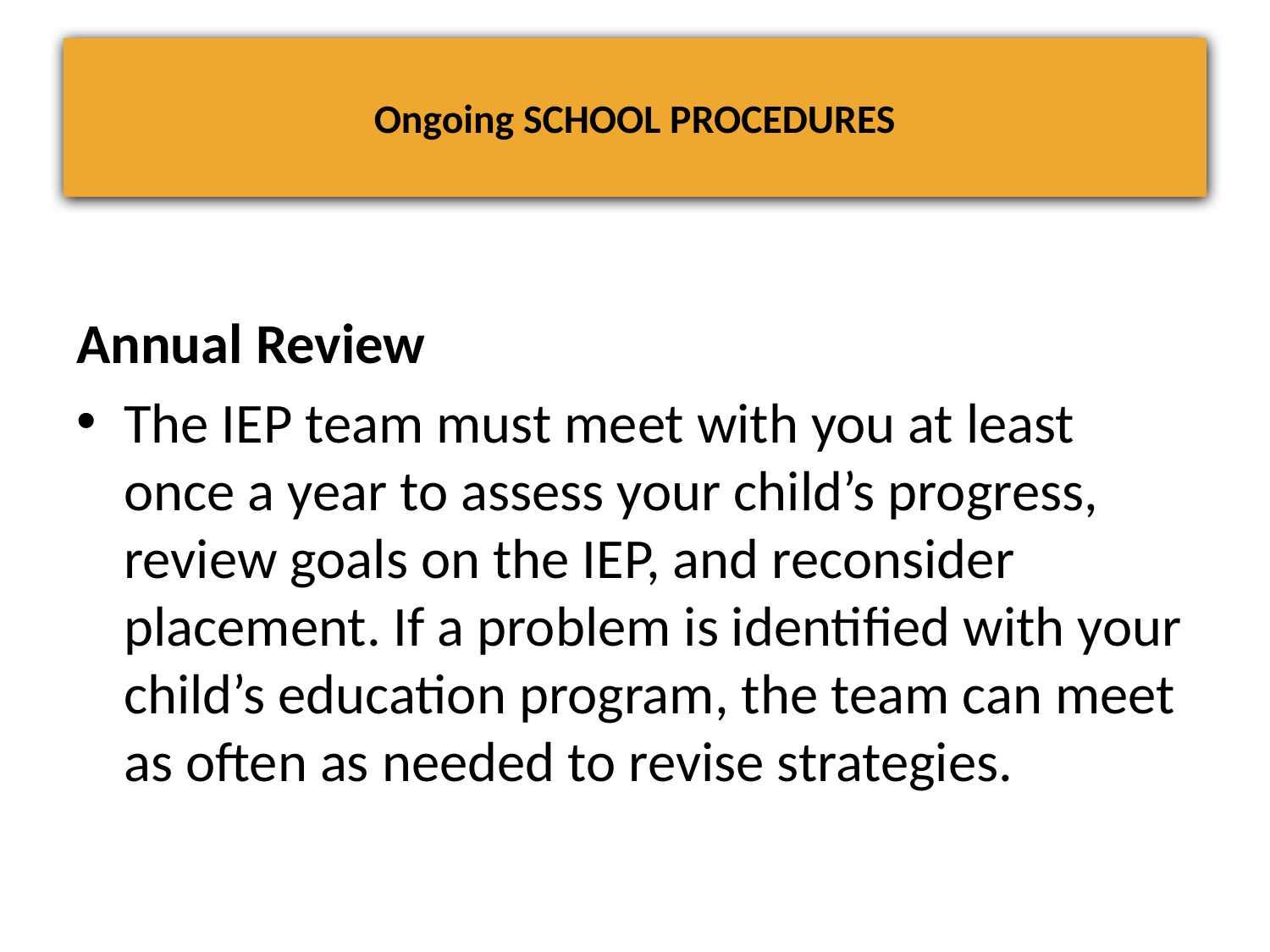

# Ongoing SCHOOL PROCEDURES

Annual Review
The IEP team must meet with you at least once a year to assess your child’s progress, review goals on the IEP, and reconsider placement. If a problem is identified with your child’s education program, the team can meet as often as needed to revise strategies.